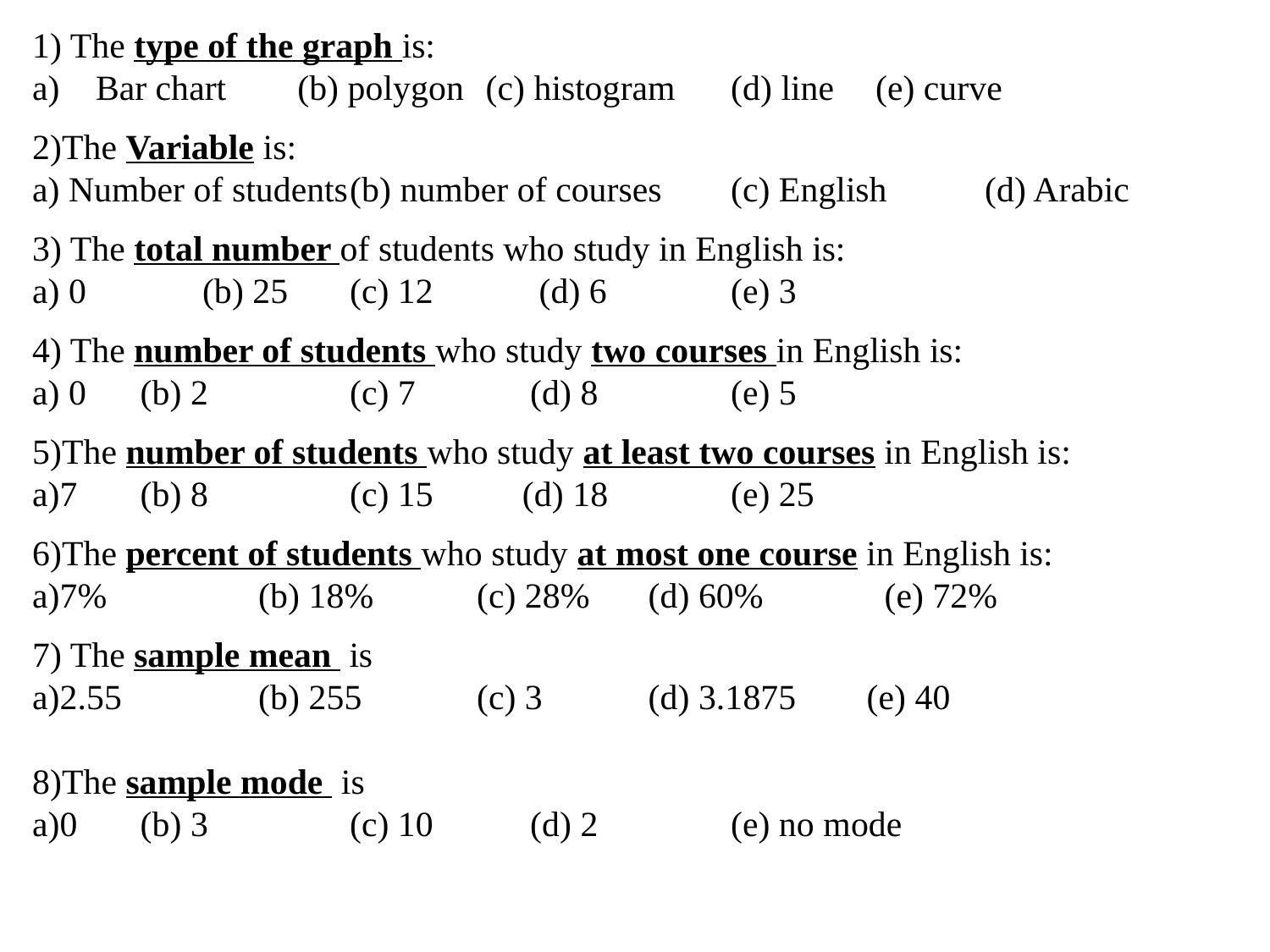

1) The type of the graph is:
Bar chart        (b) polygon	 (c) histogram	(d) line	  (e) curve

2)The Variable is:
a) Number of students	(b) number of courses	(c) English	(d) Arabic

3) The total number of students who study in English is:
a) 0	            (b) 25	(c) 12	       (d) 6	(e) 3

4) The number of students who study two courses in English is:
a) 0	     (b) 2  	(c) 7	      (d) 8		(e) 5

5)The number of students who study at least two courses in English is:
a)7	     (b) 8		(c) 15          (d) 18	(e) 25

6)The percent of students who study at most one course in English is:
a)7%	    (b) 18%	(c) 28%	     (d) 60%	   (e) 72%

7) The sample mean  is
a)2.55	    (b) 255	(c) 3	     (d) 3.1875	 (e) 40

8)The sample mode  is
a)0	     (b) 3		(c) 10	      (d) 2   	(e) no mode